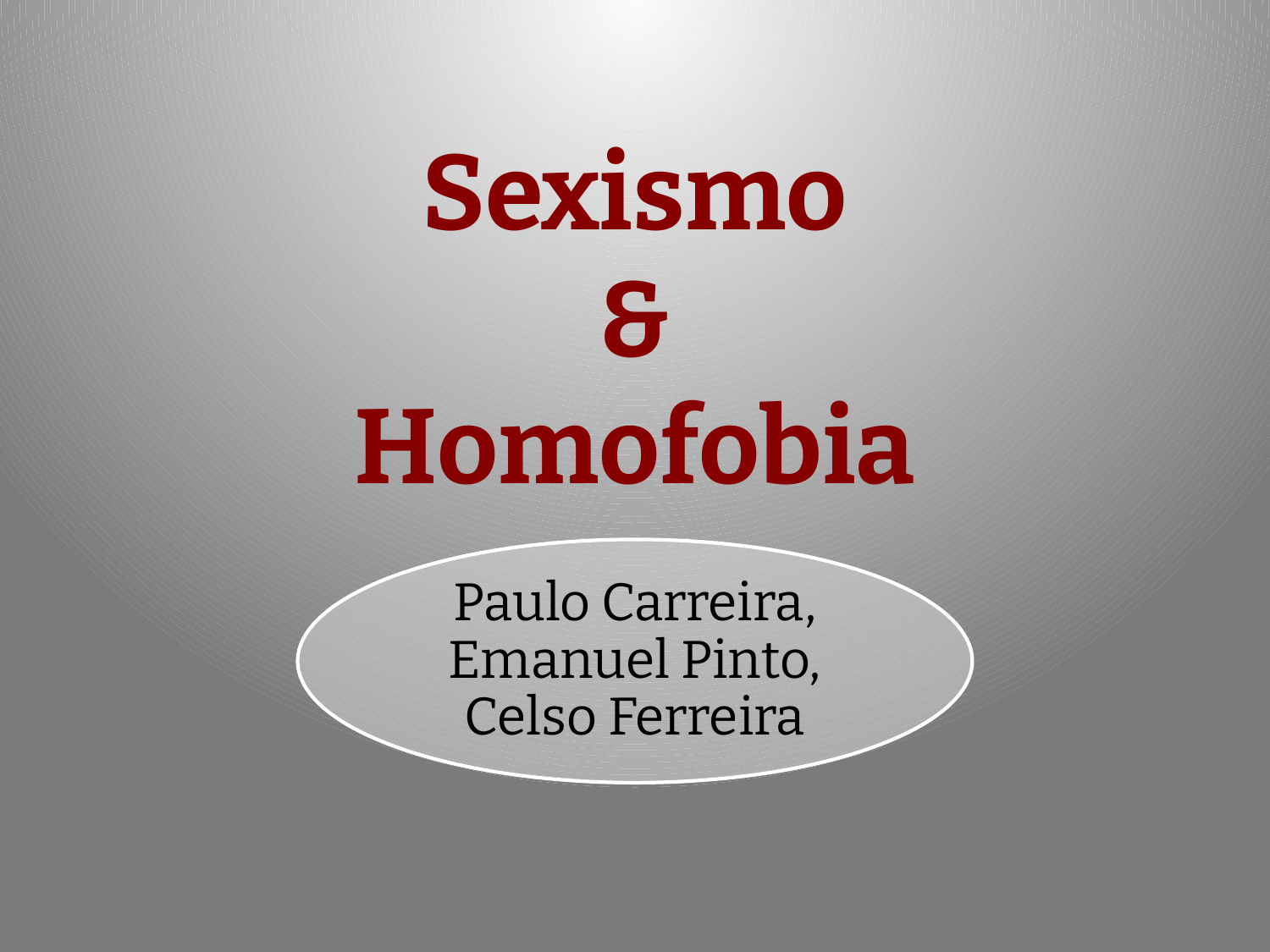

# Sexismo & Homofobia
Paulo Carreira, Emanuel Pinto, Celso Ferreira